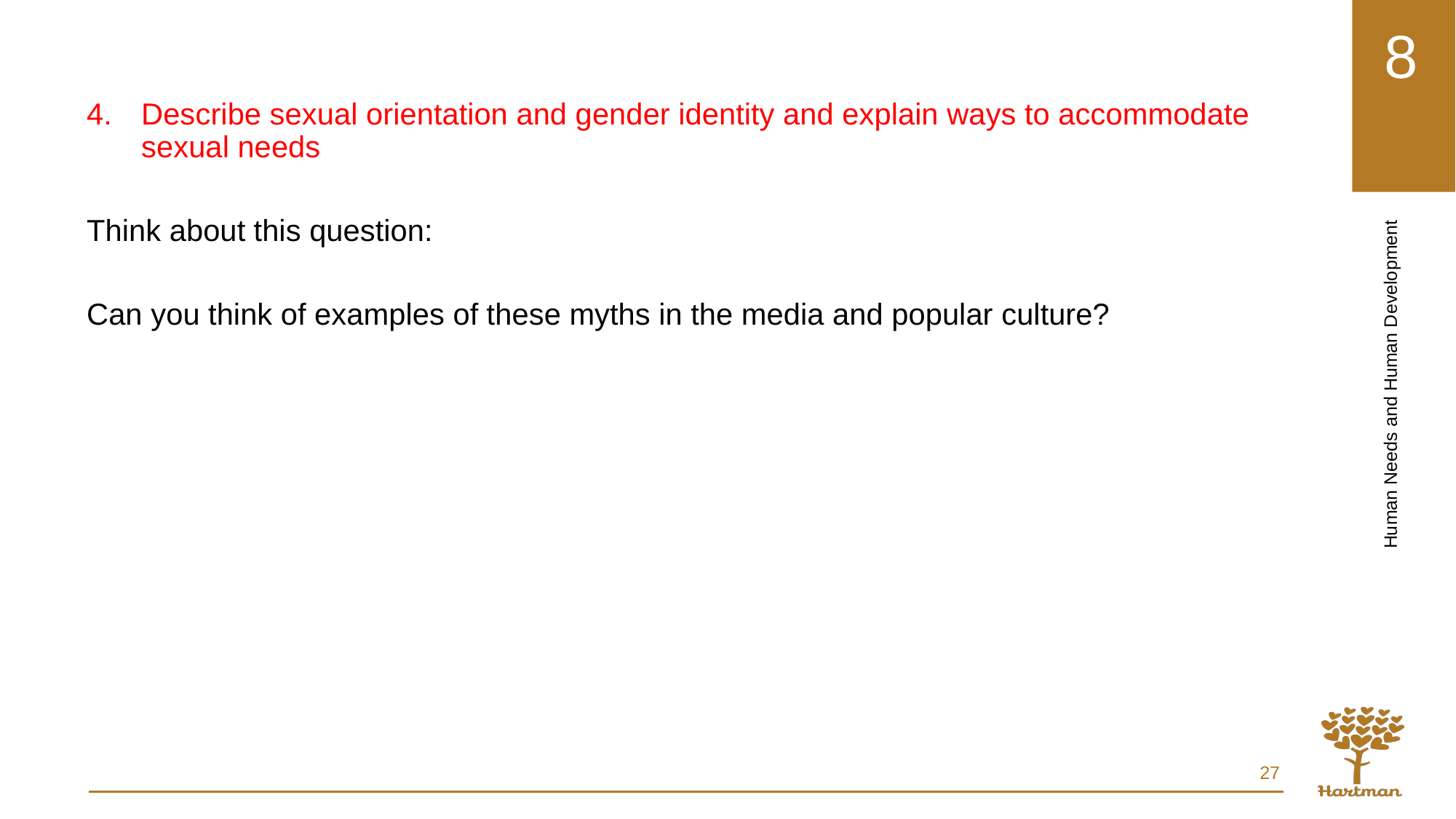

Describe sexual orientation and gender identity and explain ways to accommodate sexual needs

Think about this question:

Can you think of examples of these myths in the media and popular culture?
27